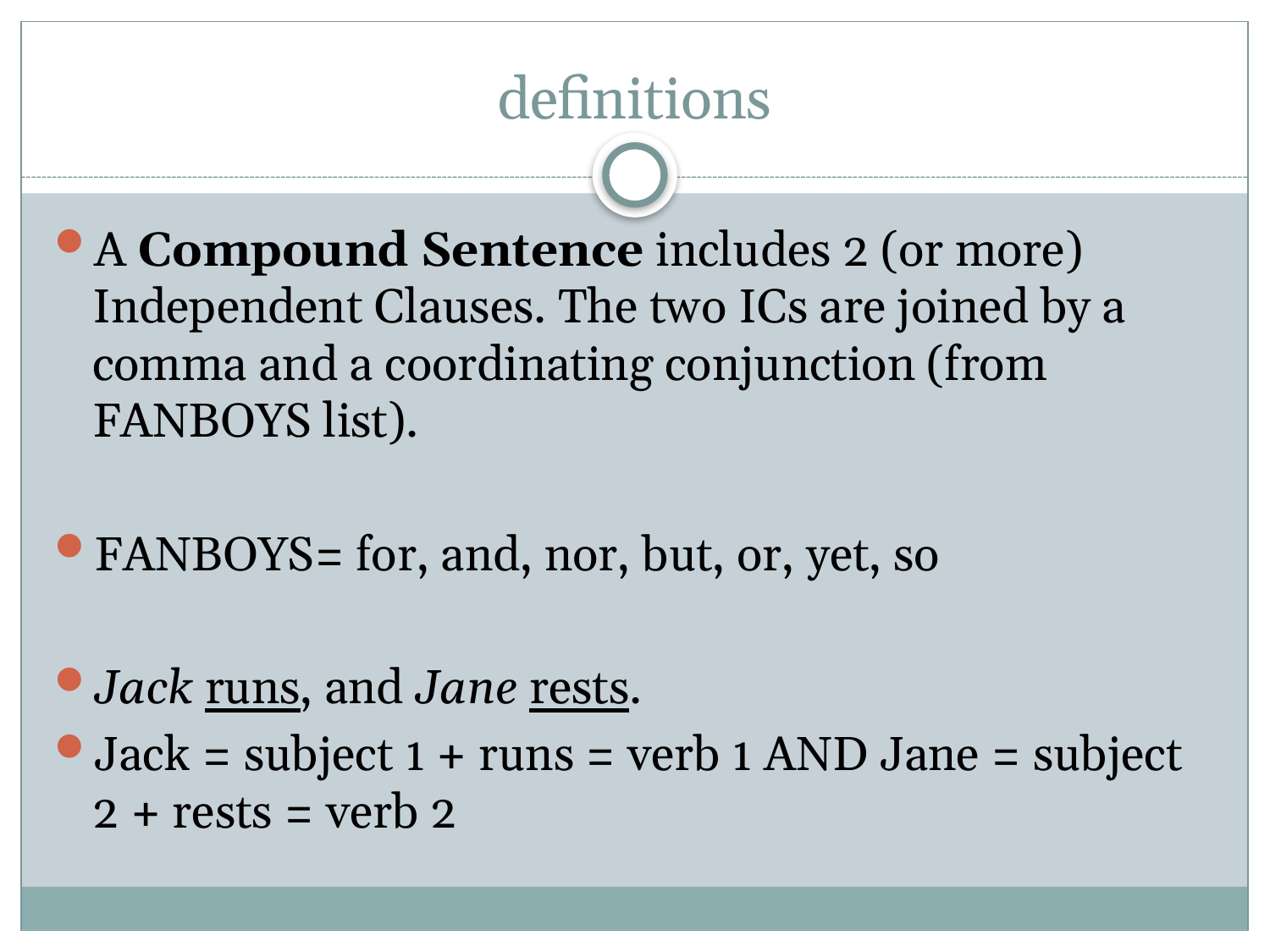

# definitions
A Compound Sentence includes 2 (or more) Independent Clauses. The two ICs are joined by a comma and a coordinating conjunction (from FANBOYS list).

FANBOYS= for, and, nor, but, or, yet, so

Jack runs, and Jane rests.
Jack = subject 1 + runs = verb 1 AND Jane = subject 2 + rests = verb 2